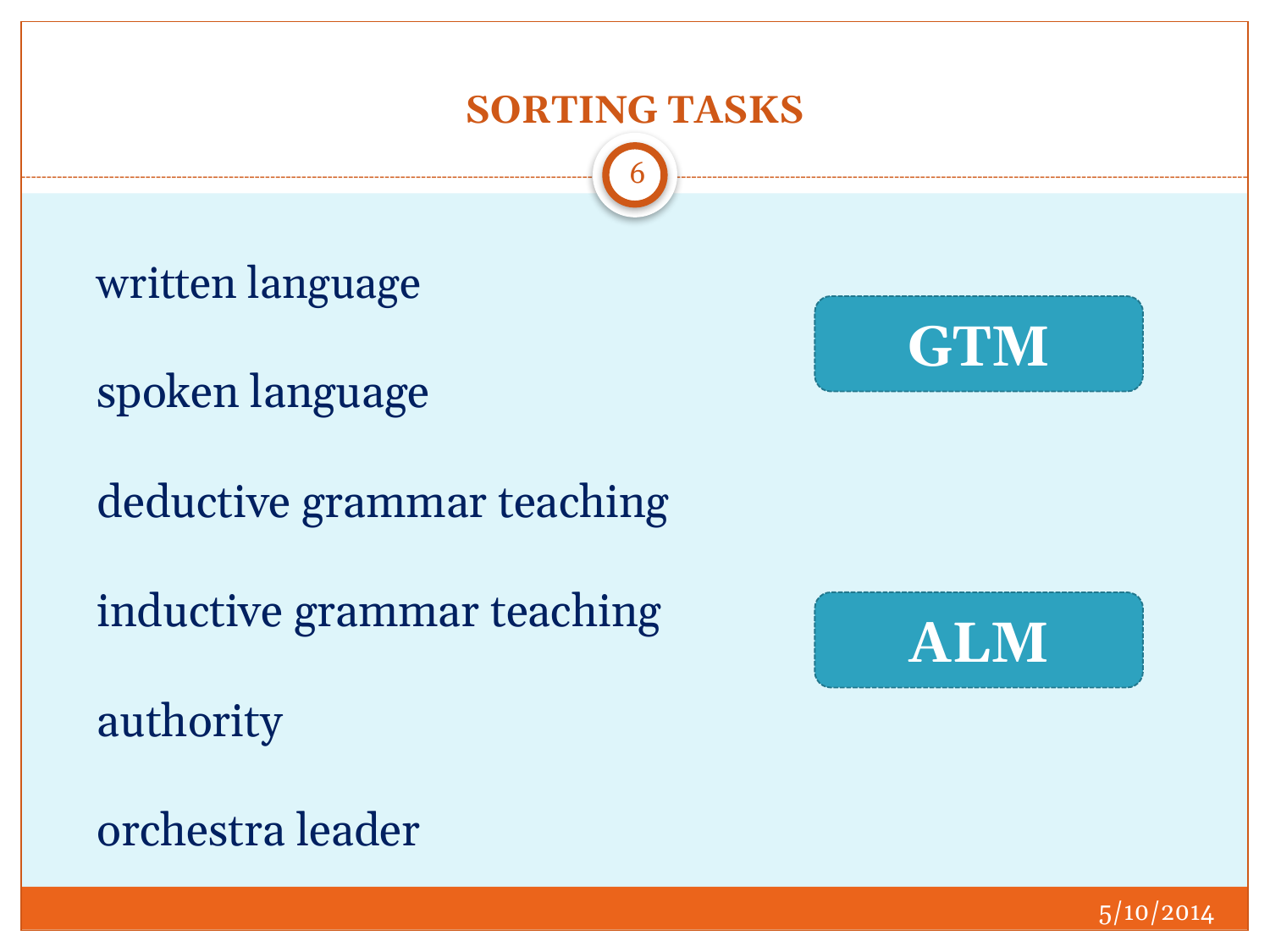

# SORTING TASKS
6
written language
spoken language
deductive grammar teaching
inductive grammar teaching
authority
orchestra leader
GTM
ALM
5/10/2014